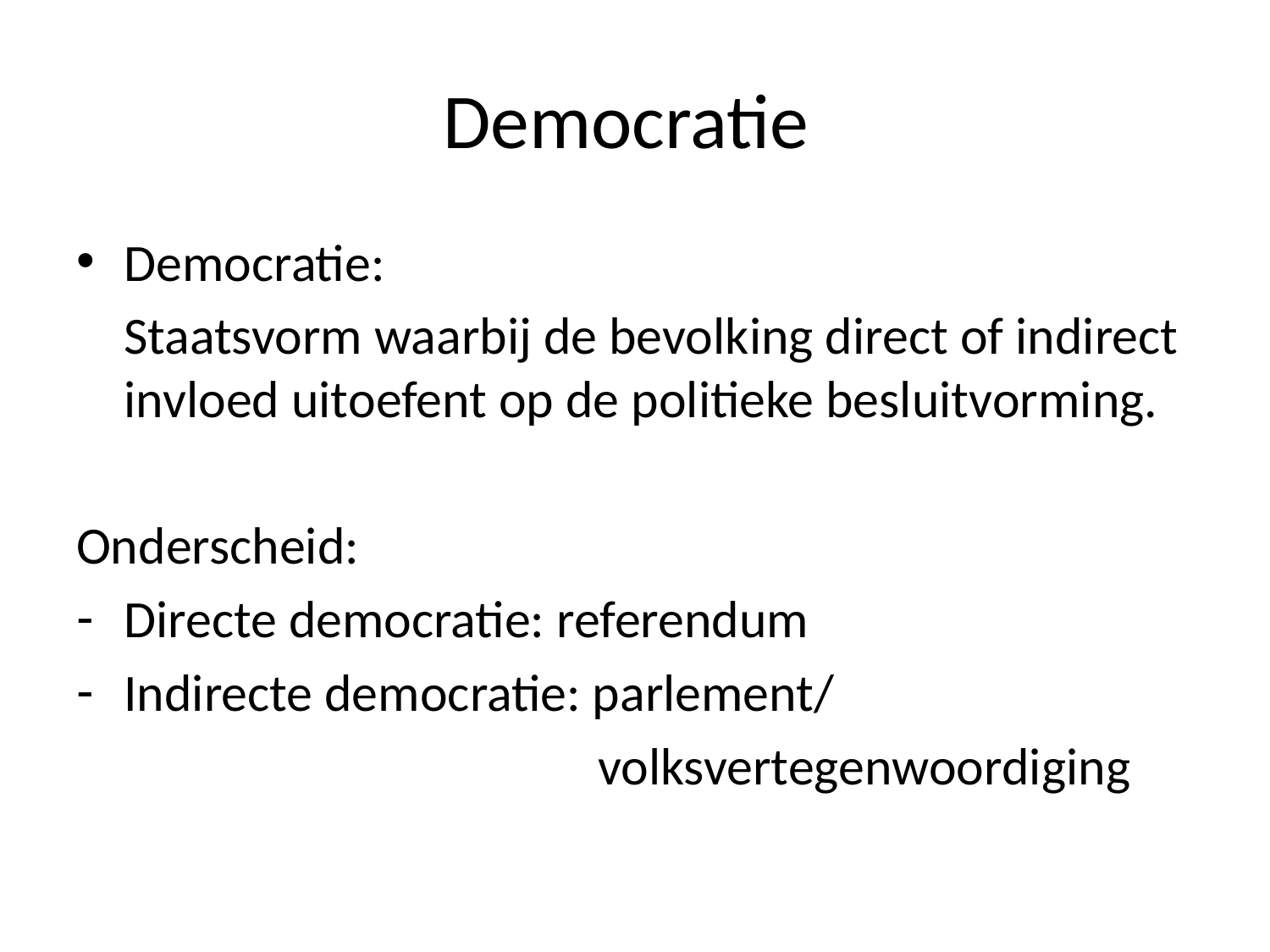

# Democratie
Democratie:
    Staatsvorm waarbij de bevolking direct of indirect invloed uitoefent op de politieke besluitvorming.

Onderscheid:
Directe democratie: referendum
Indirecte democratie: parlement/
                                            volksvertegenwoordiging